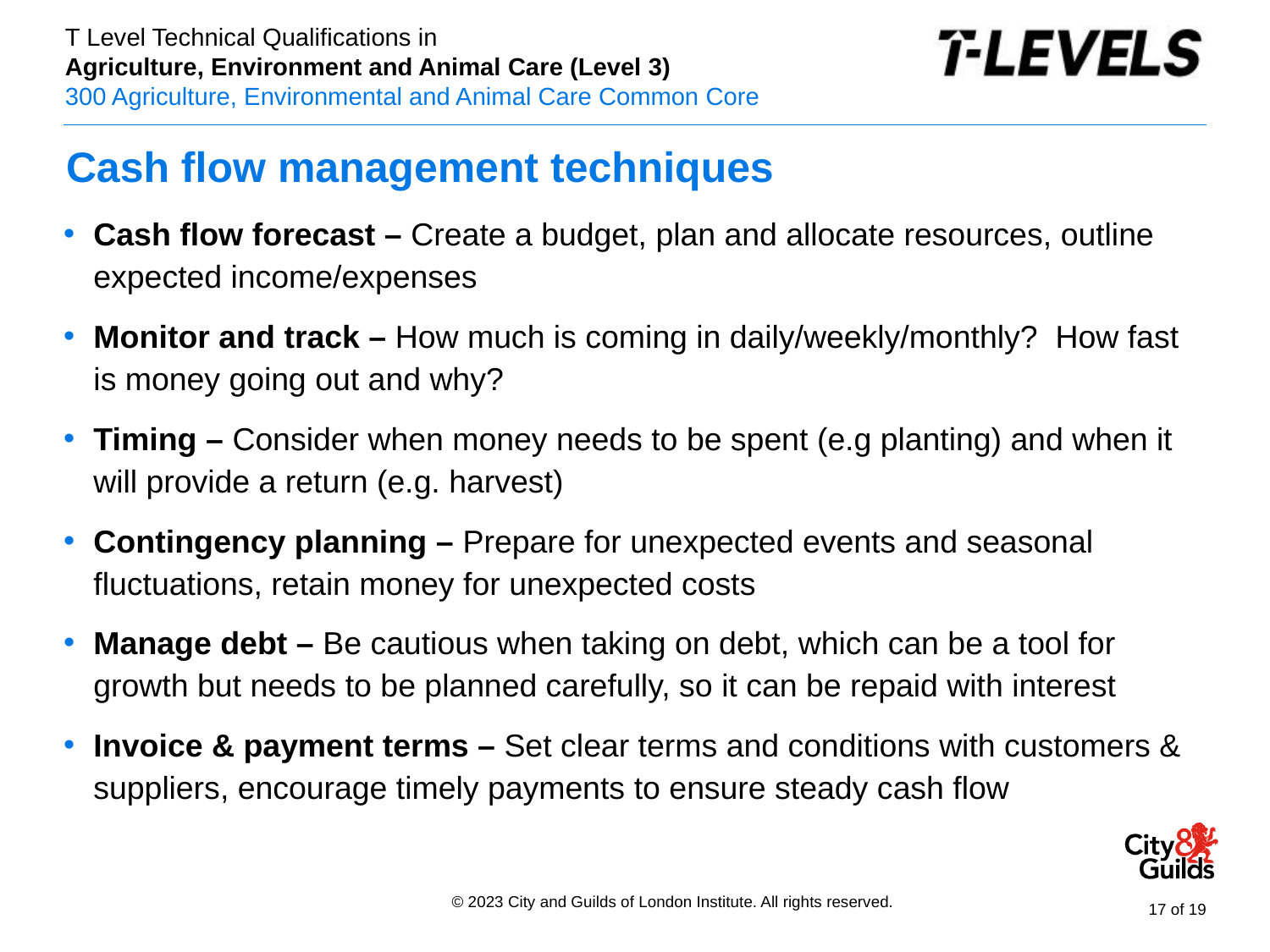

# Cash flow management techniques
Cash flow forecast – Create a budget, plan and allocate resources, outline expected income/expenses
Monitor and track – How much is coming in daily/weekly/monthly?  How fast is money going out and why?
Timing – Consider when money needs to be spent (e.g planting) and when it will provide a return (e.g. harvest)
Contingency planning – Prepare for unexpected events and seasonal fluctuations, retain money for unexpected costs
Manage debt – Be cautious when taking on debt, which can be a tool for growth but needs to be planned carefully, so it can be repaid with interest
Invoice & payment terms – Set clear terms and conditions with customers & suppliers, encourage timely payments to ensure steady cash flow